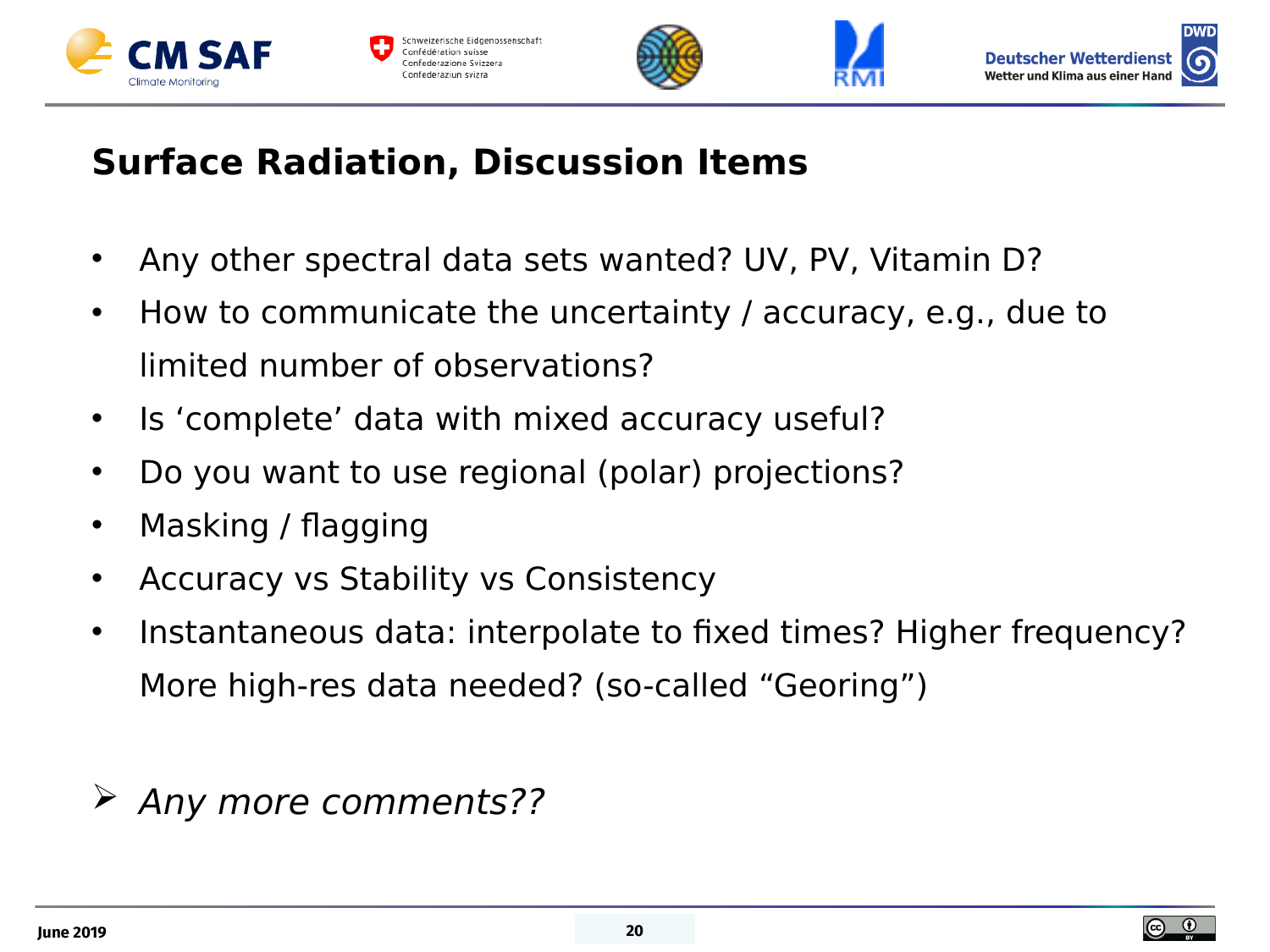

Surface Radiation, Discussion Items
Any other spectral data sets wanted? UV, PV, Vitamin D?
How to communicate the uncertainty / accuracy, e.g., due to limited number of observations?
Is ‘complete’ data with mixed accuracy useful?
Do you want to use regional (polar) projections?
Masking / flagging
Accuracy vs Stability vs Consistency
Instantaneous data: interpolate to fixed times? Higher frequency? More high-res data needed? (so-called “Georing”)

Any more comments??
20